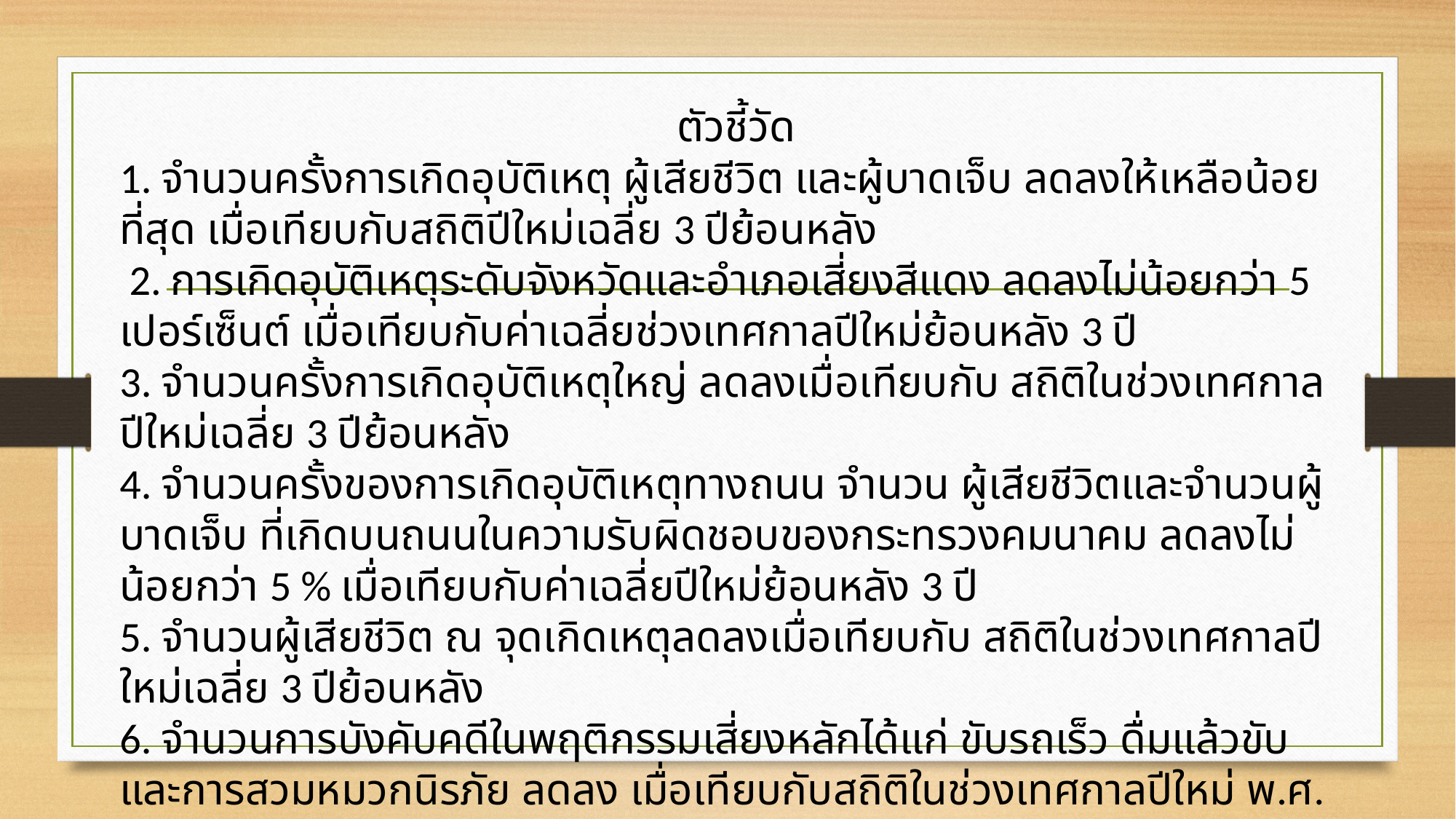

# ตัวชี้วัด
1. จำนวนครั้งการเกิดอุบัติเหตุ ผู้เสียชีวิต และผู้บาดเจ็บ ลดลงให้เหลือน้อยที่สุด เมื่อเทียบกับสถิติปีใหม่เฉลี่ย 3 ปีย้อนหลัง
 2. การเกิดอุบัติเหตุระดับจังหวัดและอำเภอเสี่ยงสีแดง ลดลงไม่น้อยกว่า 5 เปอร์เซ็นต์ เมื่อเทียบกับค่าเฉลี่ยช่วงเทศกาลปีใหม่ย้อนหลัง 3 ปี
3. จำนวนครั้งการเกิดอุบัติเหตุใหญ่ ลดลงเมื่อเทียบกับ สถิติในช่วงเทศกาลปีใหม่เฉลี่ย 3 ปีย้อนหลัง
4. จำนวนครั้งของการเกิดอุบัติเหตุทางถนน จำนวน ผู้เสียชีวิตและจำนวนผู้บาดเจ็บ ที่เกิดบนถนนในความรับผิดชอบของกระทรวงคมนาคม ลดลงไม่น้อยกว่า 5 % เมื่อเทียบกับค่าเฉลี่ยปีใหม่ย้อนหลัง 3 ปี
5. จำนวนผู้เสียชีวิต ณ จุดเกิดเหตุลดลงเมื่อเทียบกับ สถิติในช่วงเทศกาลปีใหม่เฉลี่ย 3 ปีย้อนหลัง
6. จำนวนการบังคับคดีในพฤติกรรมเสี่ยงหลักได้แก่ ขับรถเร็ว ดื่มแล้วขับ และการสวมหมวกนิรภัย ลดลง เมื่อเทียบกับสถิติในช่วงเทศกาลปีใหม่ พ.ศ. 2563
7. จำนวนรถโดยสารสาธารณะที่เกิดอุบัติเหตุ และ จำนวนผู้เสียชีวิตลดลงไม่น้อยกว่า 5 % เมื่อเทียบกับค่าเฉลี่ยช่วงเทศกาล 3 ปี ย้อนหลัง